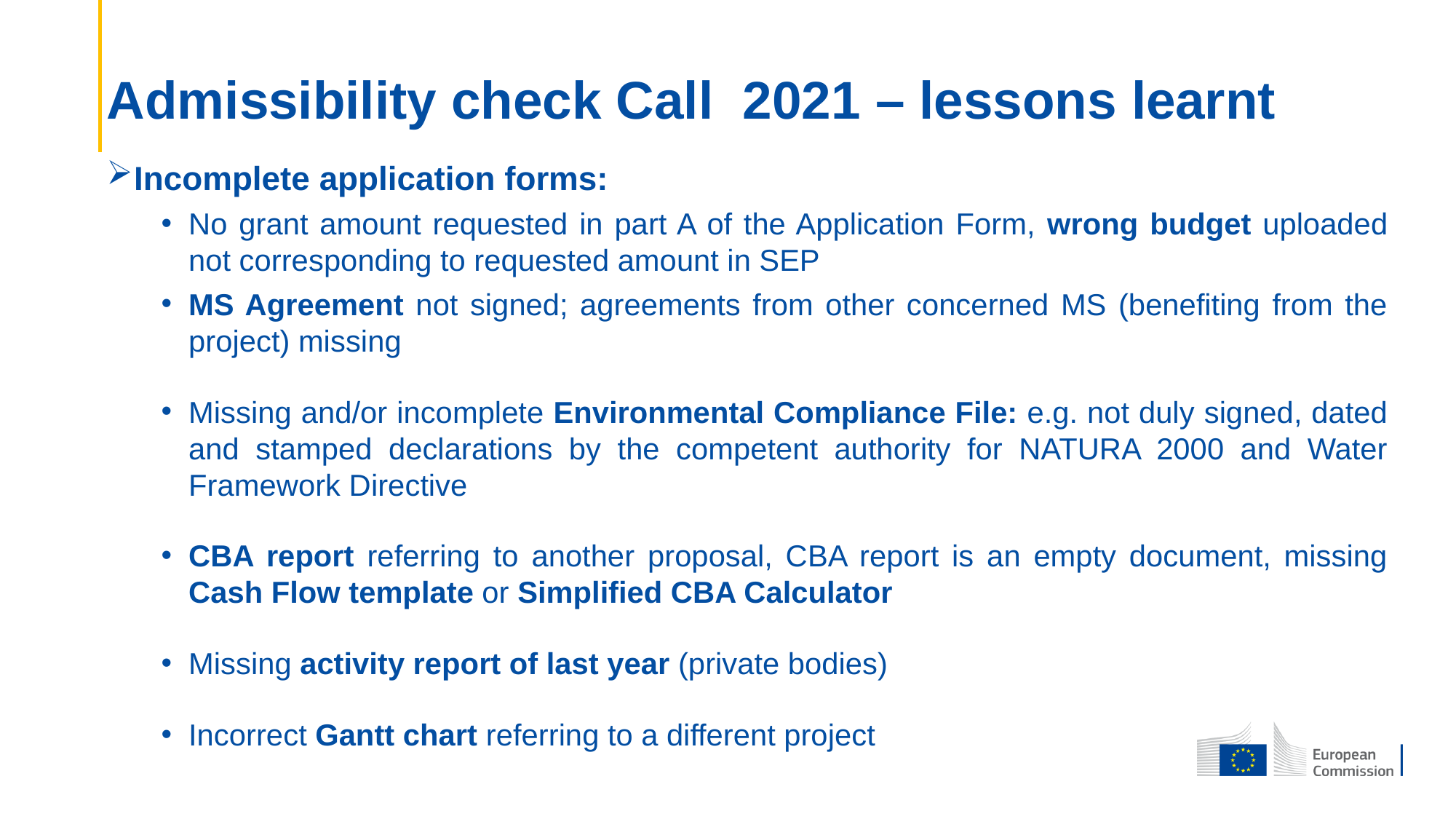

# Admissibility check Call  2021 – lessons learnt
Incomplete application forms:
No grant amount requested in part A of the Application Form, wrong budget uploaded not corresponding to requested amount in SEP
MS Agreement not signed; agreements from other concerned MS (benefiting from the project) missing
Missing and/or incomplete Environmental Compliance File: e.g. not duly signed, dated and stamped declarations by the competent authority for NATURA 2000 and Water Framework Directive
CBA report referring to another proposal, CBA report is an empty document, missing Cash Flow template or Simplified CBA Calculator
Missing activity report of last year (private bodies)
Incorrect Gantt chart referring to a different project